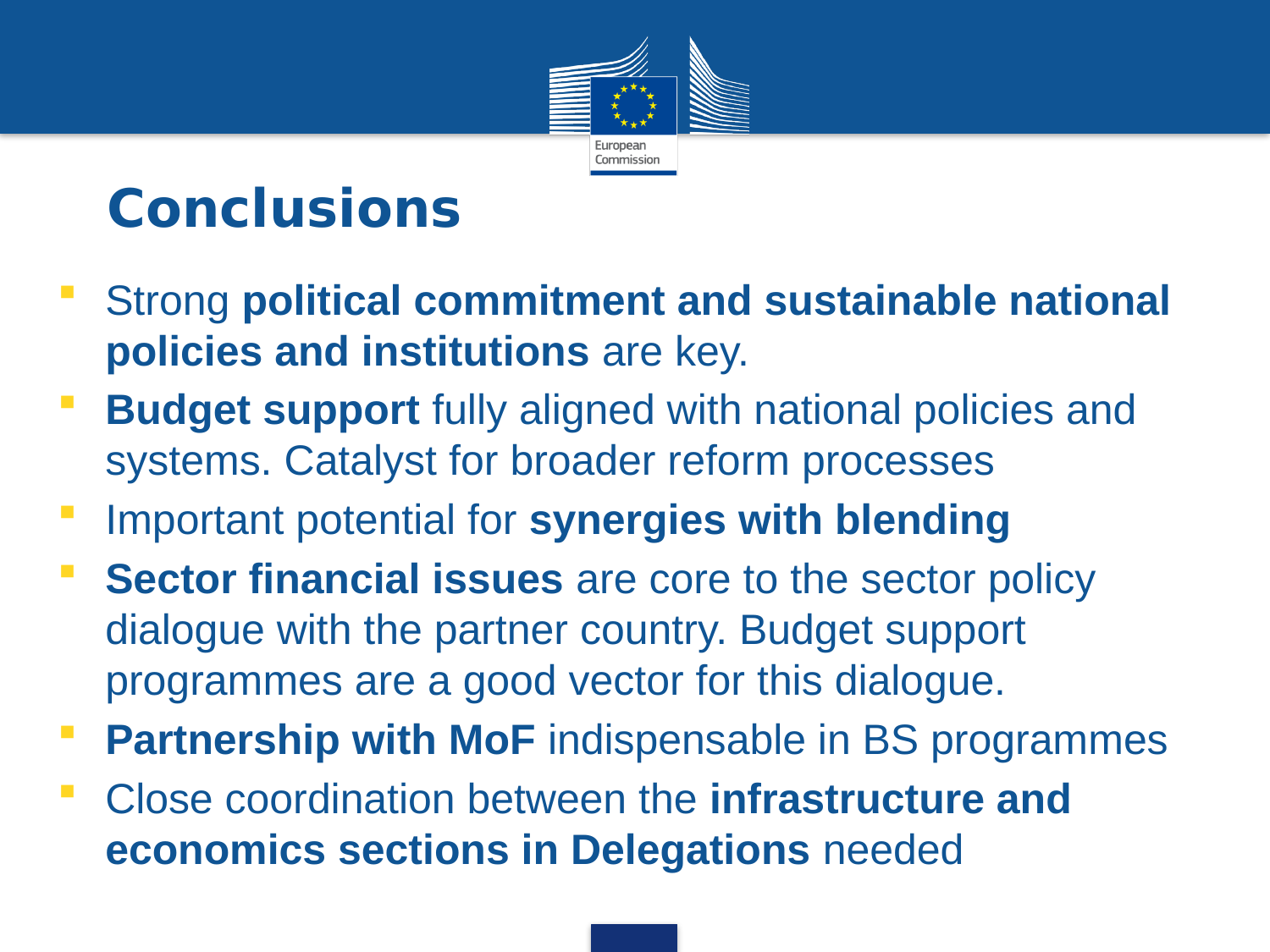

# Conclusions
Strong political commitment and sustainable national policies and institutions are key.
Budget support fully aligned with national policies and systems. Catalyst for broader reform processes
Important potential for synergies with blending
Sector financial issues are core to the sector policy dialogue with the partner country. Budget support programmes are a good vector for this dialogue.
Partnership with MoF indispensable in BS programmes
Close coordination between the infrastructure and economics sections in Delegations needed